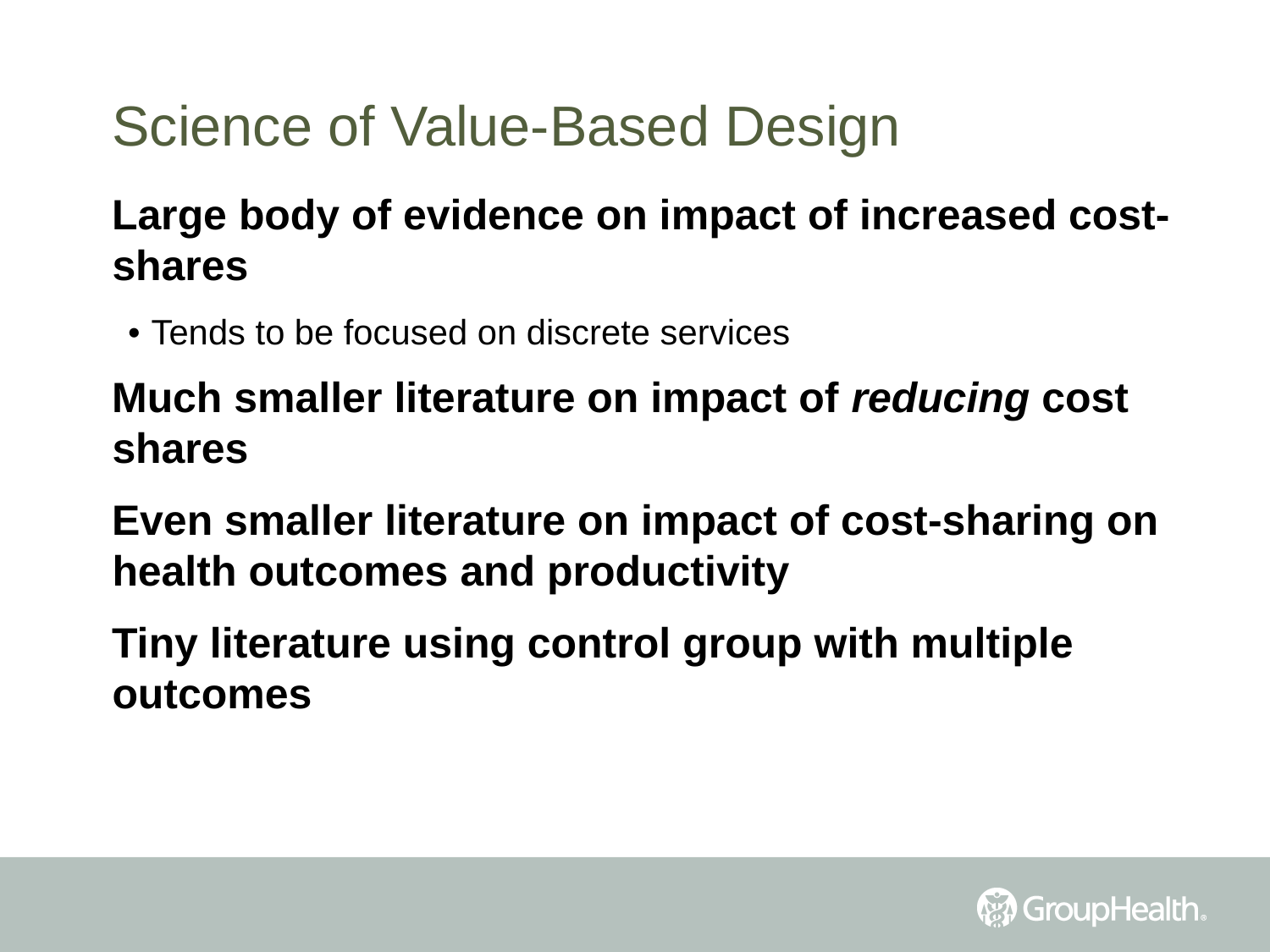

# Science of Value-Based Design
Large body of evidence on impact of increased cost-shares
Tends to be focused on discrete services
Much smaller literature on impact of reducing cost shares
Even smaller literature on impact of cost-sharing on health outcomes and productivity
Tiny literature using control group with multiple outcomes